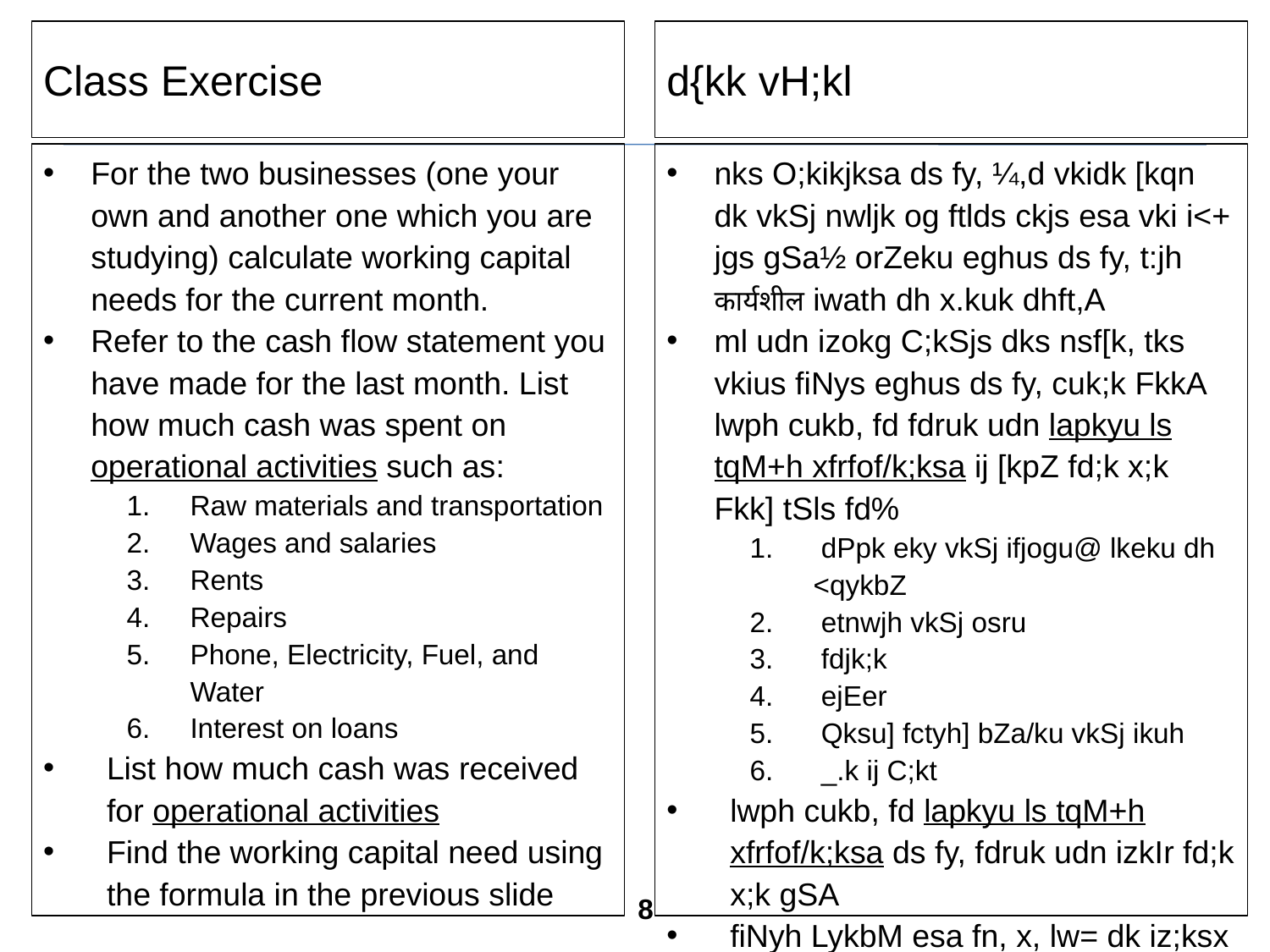

Class Exercise
d{kk vH;kl
For the two businesses (one your own and another one which you are studying) calculate working capital needs for the current month.
Refer to the cash flow statement you have made for the last month. List how much cash was spent on operational activities such as:
Raw materials and transportation
Wages and salaries
Rents
Repairs
Phone, Electricity, Fuel, and Water
Interest on loans
List how much cash was received for operational activities
Find the working capital need using the formula in the previous slide
nks O;kikjksa ds fy, ¼,d vkidk [kqn dk vkSj nwljk og ftlds ckjs esa vki i<+ jgs gSa½ orZeku eghus ds fy, t:jh कार्यशील iwath dh x.kuk dhft,A
ml udn izokg C;kSjs dks nsf[k, tks vkius fiNys eghus ds fy, cuk;k FkkA lwph cukb, fd fdruk udn lapkyu ls tqM+h xfrfof/k;ksa ij [kpZ fd;k x;k Fkk] tSls fd%
 dPpk eky vkSj ifjogu@ lkeku dh <qykbZ
 etnwjh vkSj osru
 fdjk;k
 ejEer
 Qksu] fctyh] bZa/ku vkSj ikuh
 _.k ij C;kt
lwph cukb, fd lapkyu ls tqM+h xfrfof/k;ksa ds fy, fdruk udn izkIr fd;k x;k gSA
fiNyh LykbM esa fn, x, lw= dk iz;ksx djds t:jh कार्यशील iwath dk irk dhft,A

8